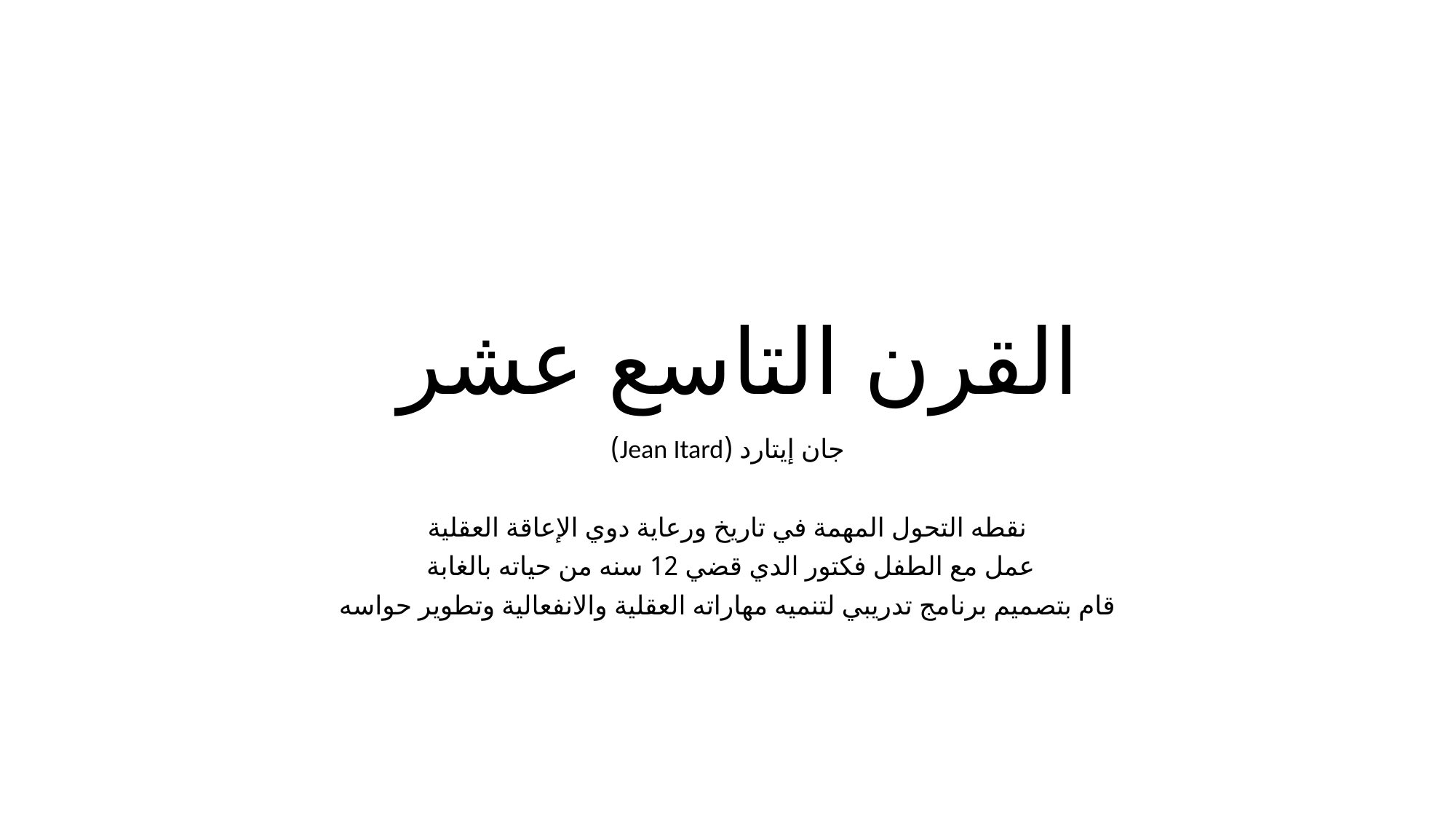

# القرن التاسع عشر
جان إيتارد (Jean Itard)

نقطه التحول المهمة في تاريخ ورعاية دوي الإعاقة العقلية
عمل مع الطفل فكتور الدي قضي 12 سنه من حياته بالغابة
 قام بتصميم برنامج تدريبي لتنميه مهاراته العقلية والانفعالية وتطوير حواسه